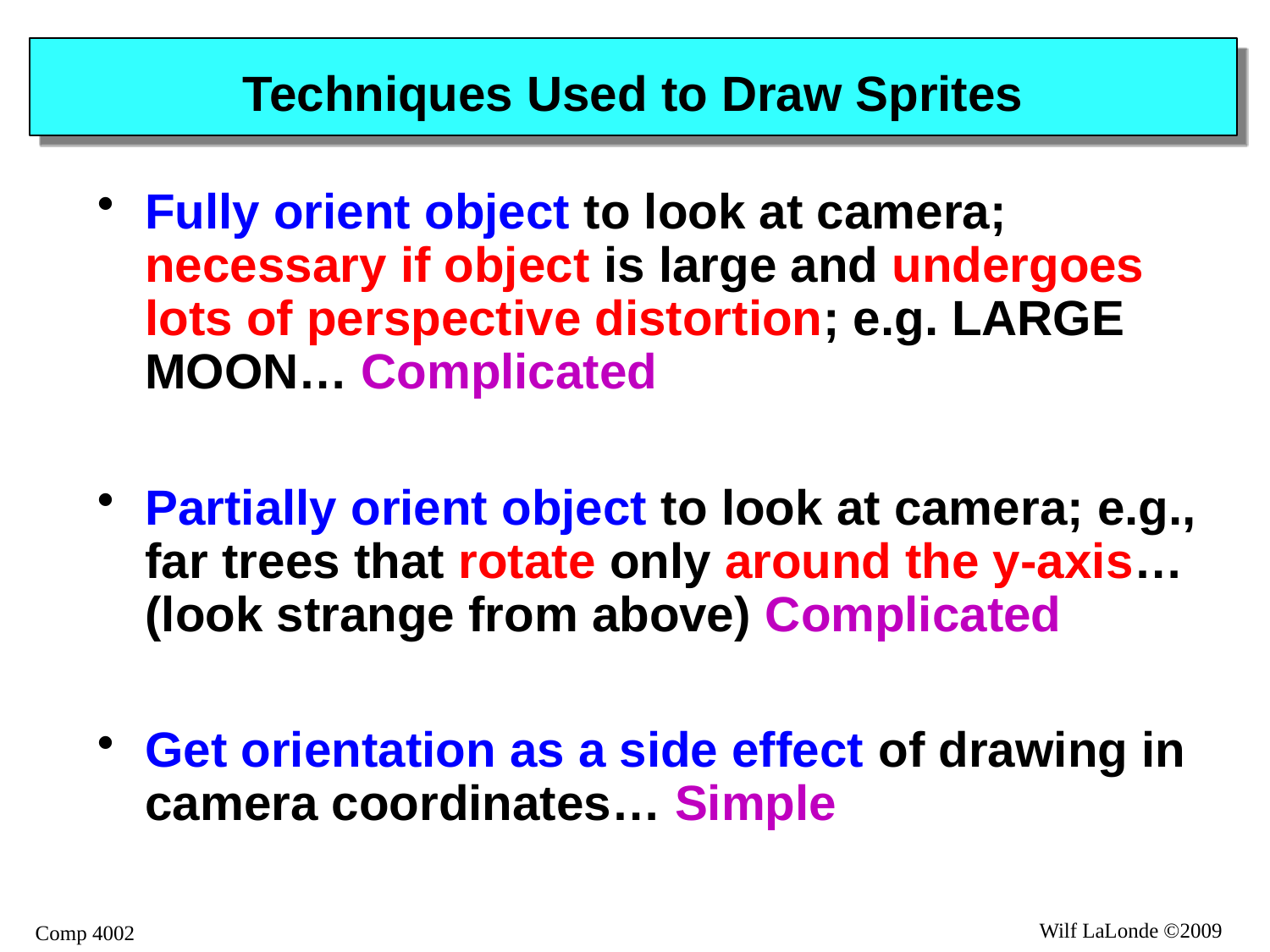

# Techniques Used to Draw Sprites
Fully orient object to look at camera; necessary if object is large and undergoes lots of perspective distortion; e.g. LARGE MOON… Complicated

Partially orient object to look at camera; e.g., far trees that rotate only around the y-axis…
(look strange from above) Complicated

Get orientation as a side effect of drawing in camera coordinates… Simple